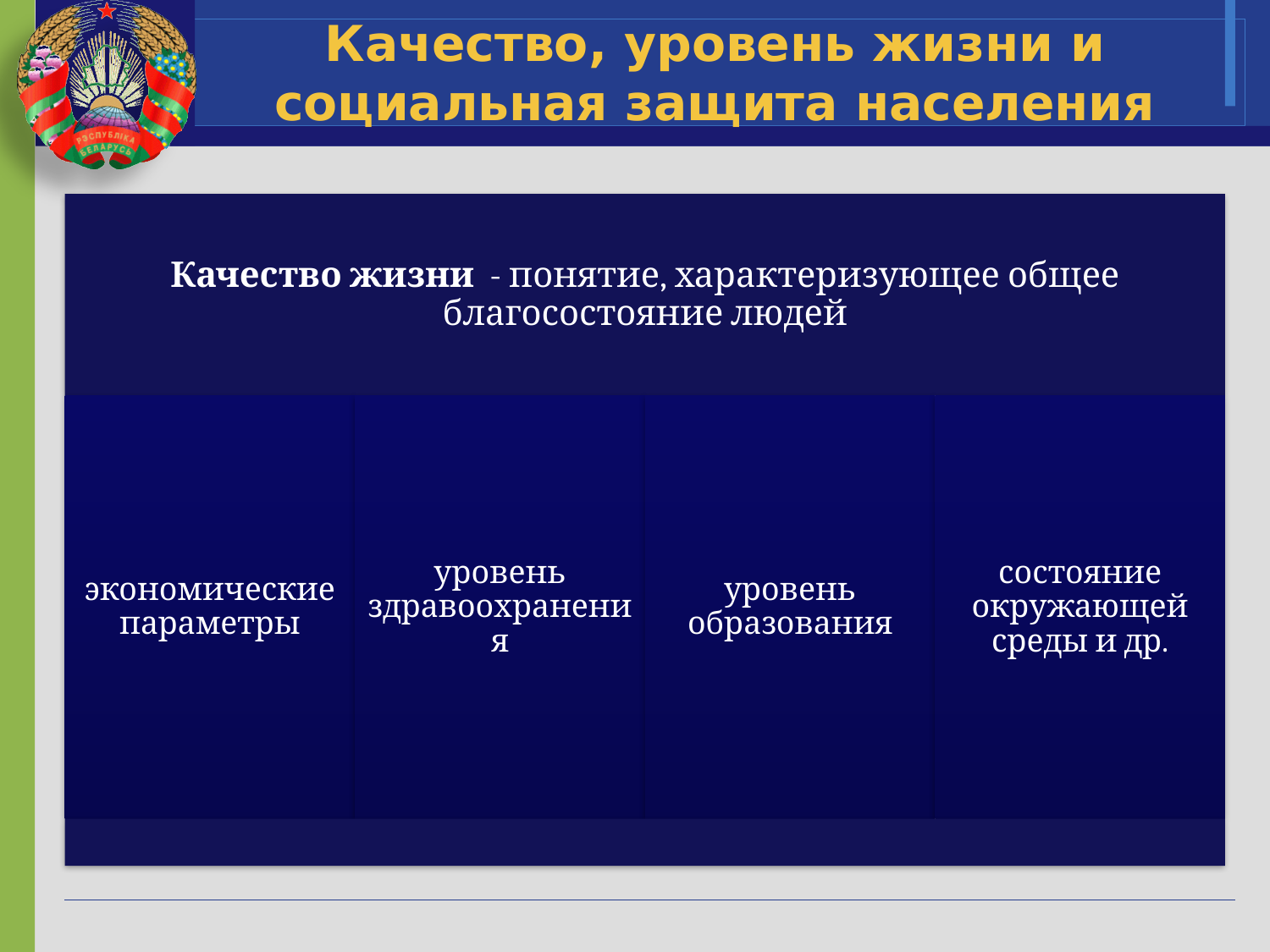

# Качество, уровень жизни и социальная защита населения
Качество жизни  - понятие, характеризующее общее благосостояние людей
экономические параметры
уровень здравоохранения
уровень образования
состояние окружающей среды и др.